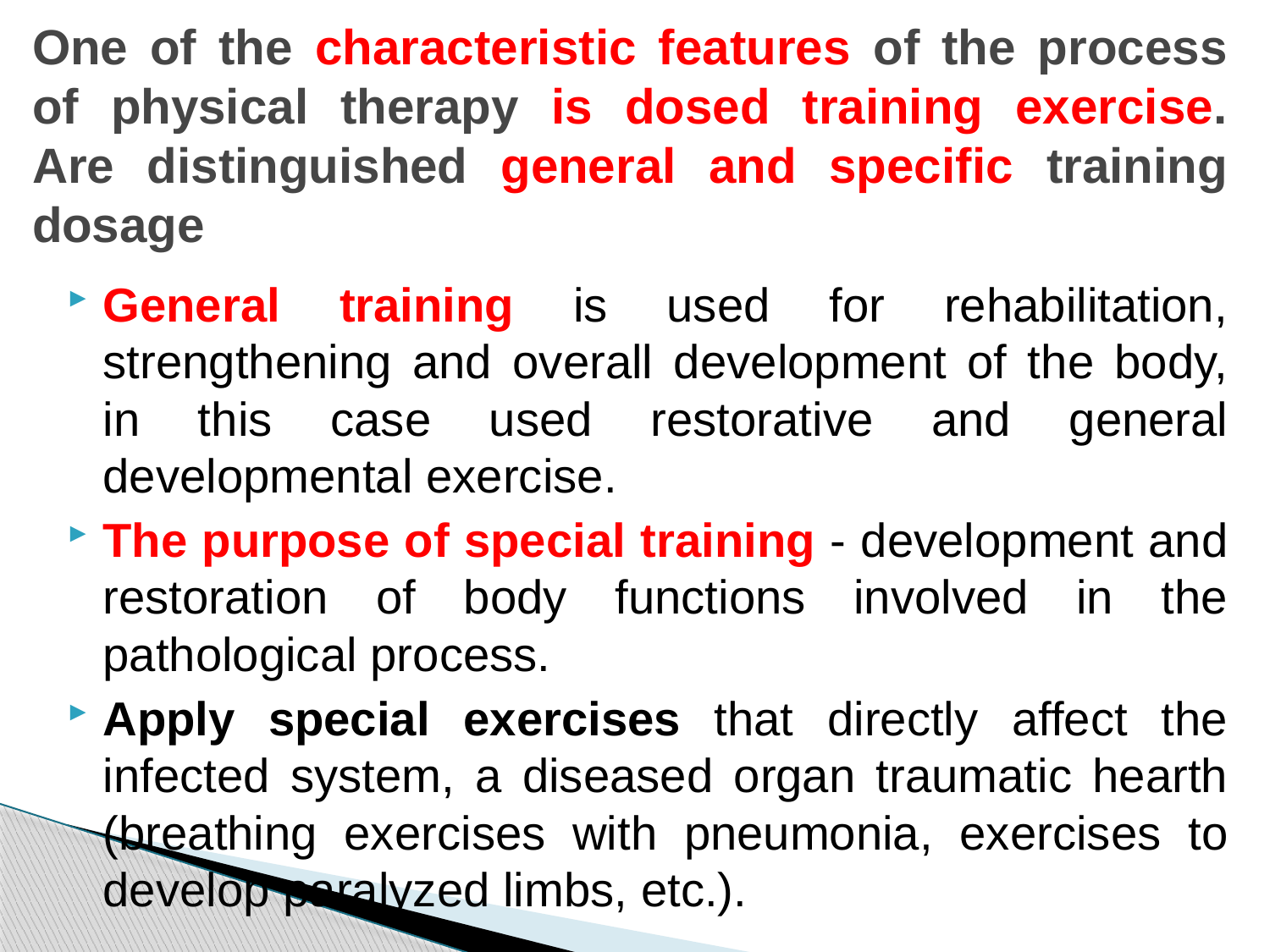

# One of the characteristic features of the process of physical therapy is dosed training exercise. Are distinguished general and specific training dosage
General training is used for rehabilitation, strengthening and overall development of the body, in this case used restorative and general developmental exercise.
The purpose of special training - development and restoration of body functions involved in the pathological process.
Apply special exercises that directly affect the infected system, a diseased organ traumatic hearth (breathing exercises with pneumonia, exercises to develop paralyzed limbs, etc.).